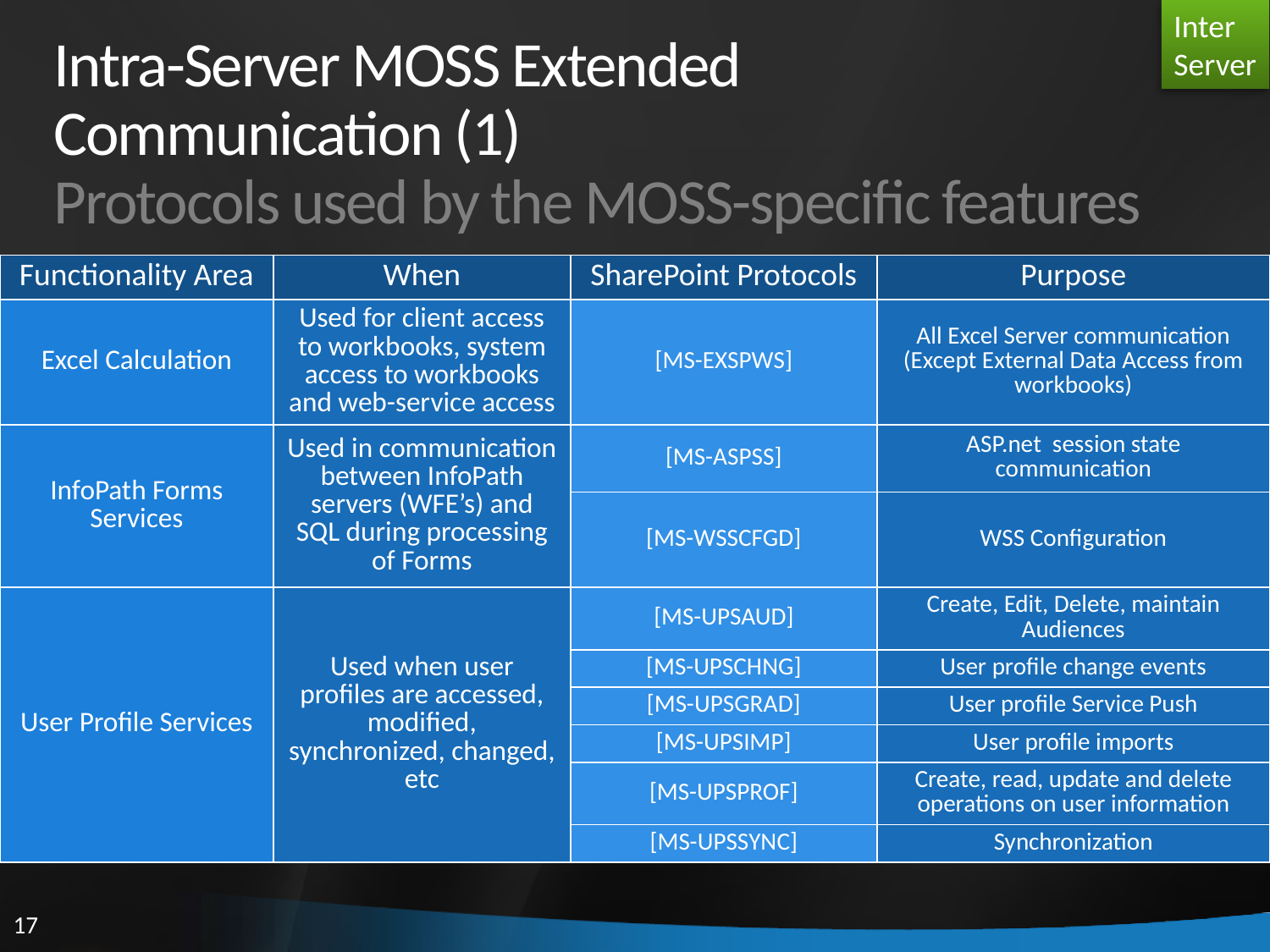

Inter
Server
# Intra-Server MOSS Extended Communication (1) Protocols used by the MOSS-specific features
| Functionality Area | When | SharePoint Protocols | Purpose |
| --- | --- | --- | --- |
| Excel Calculation | Used for client access to workbooks, system access to workbooks and web-service access | [MS-EXSPWS] | All Excel Server communication (Except External Data Access from workbooks) |
| InfoPath Forms Services | Used in communication between InfoPath servers (WFE’s) and SQL during processing of Forms | [MS-ASPSS] | ASP.net session state communication |
|  |  | [MS-WSSCFGD] | WSS Configuration |
| User Profile Services | Used when user profiles are accessed, modified, synchronized, changed, etc | [MS-UPSAUD] | Create, Edit, Delete, maintain Audiences |
|  |  | [MS-UPSCHNG] | User profile change events |
|  |  | [MS-UPSGRAD] | User profile Service Push |
|  |  | [MS-UPSIMP] | User profile imports |
|  |  | [MS-UPSPROF] | Create, read, update and delete operations on user information |
|  |  | [MS-UPSSYNC] | Synchronization |